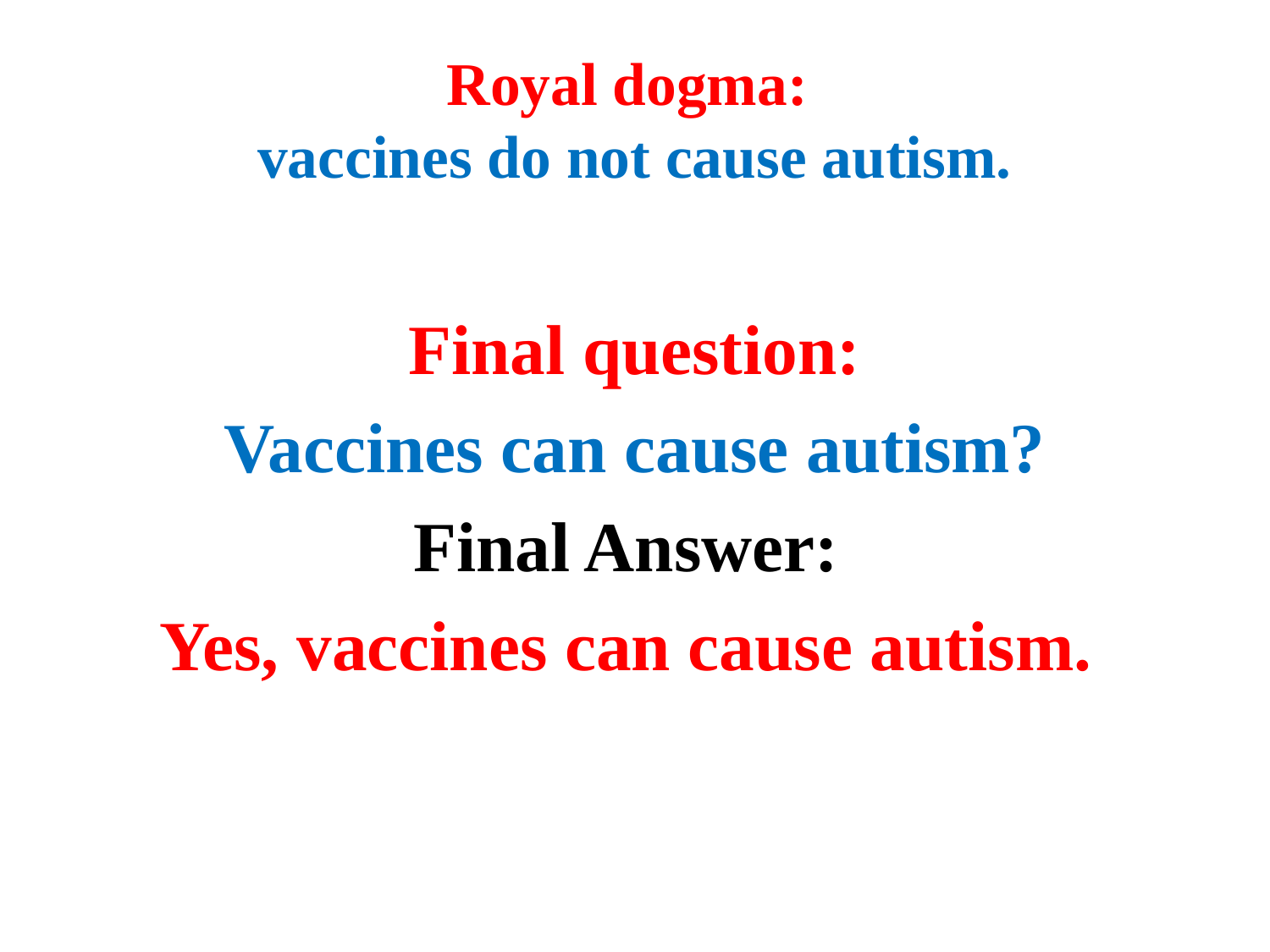

# Royal dogma: vaccines do not cause autism.
Final question:
Vaccines can cause autism?
Final Answer:
Yes, vaccines can cause autism.